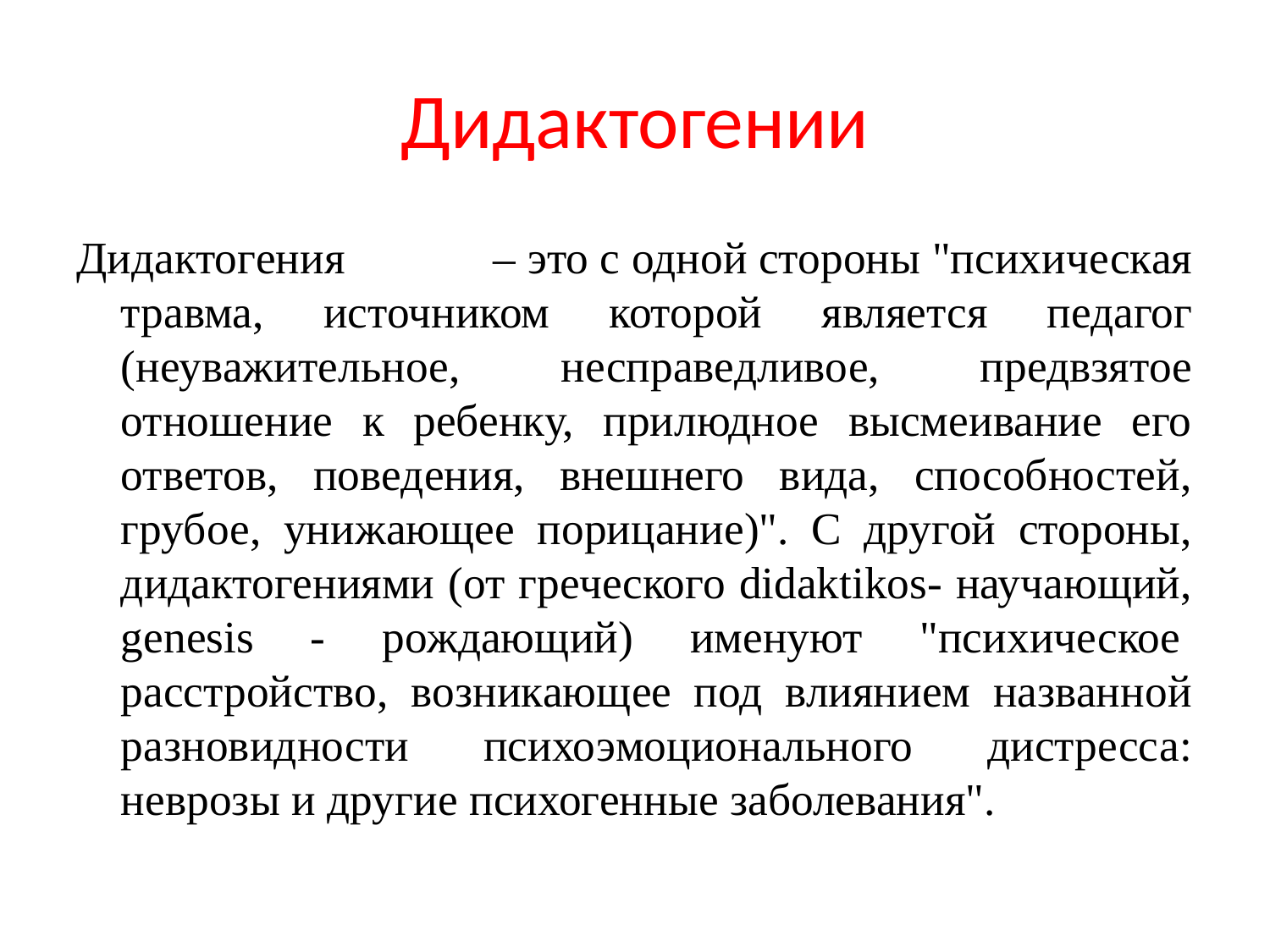

# Дидактогении
Дидактогения – это с одной стороны "психическая травма, источником которой является педагог (неуважительное, несправедливое, предвзятое отношение к ребенку, прилюдное высмеивание его ответов, поведения, внешнего вида, способностей, грубое, унижающее порицание)". С другой стороны, дидактогениями (от греческого didaktikos- научающий, genesis - рождающий) именуют "психическое  расстройство, возникающее под влиянием названной разновидности психоэмоционального дистресса: неврозы и другие психогенные заболевания".